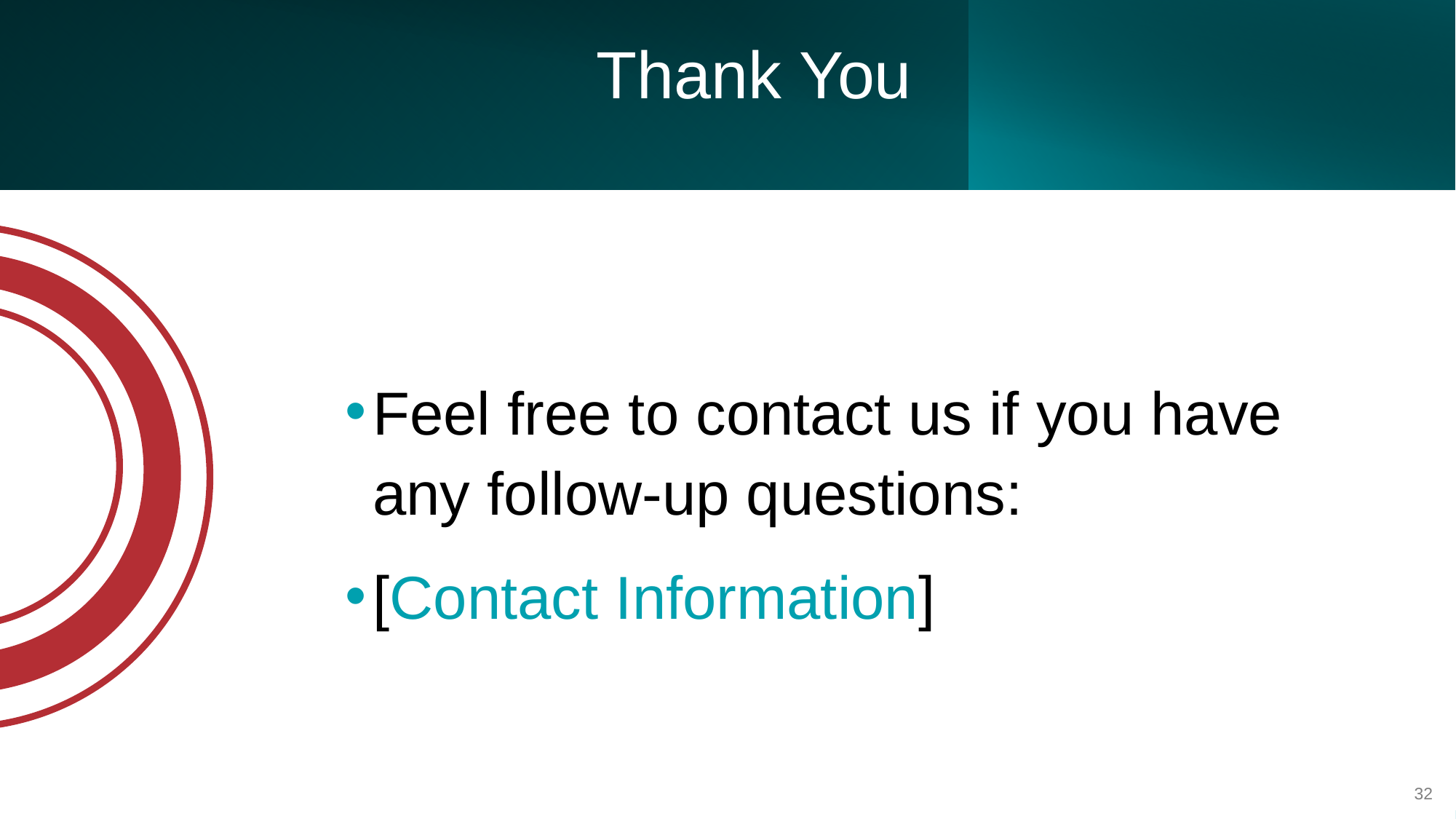

# Thank You
Feel free to contact us if you have any follow-up questions:
[Contact Information]

32